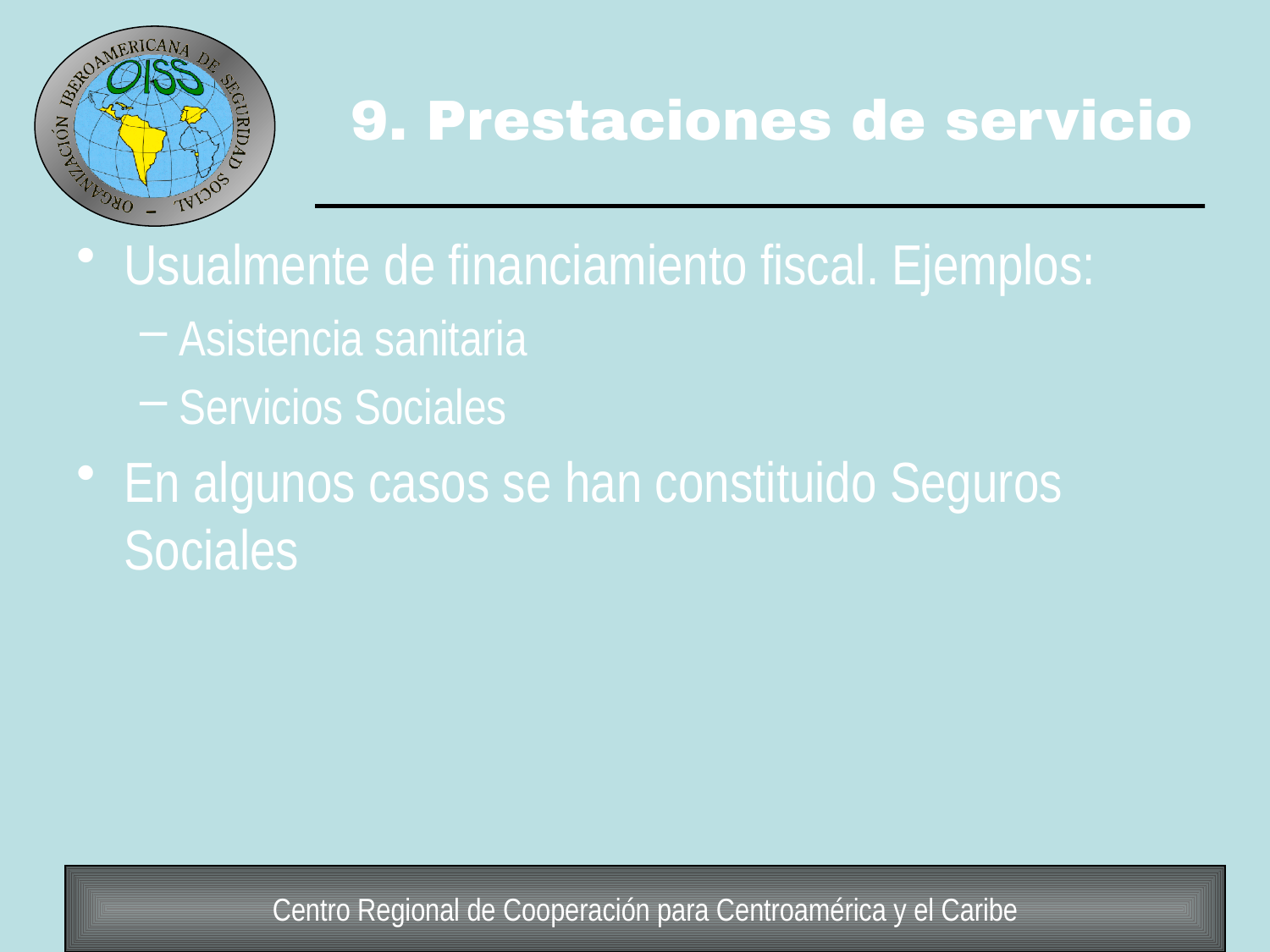

# 9. Prestaciones de servicio
Usualmente de financiamiento fiscal. Ejemplos:
Asistencia sanitaria
Servicios Sociales
En algunos casos se han constituido Seguros Sociales